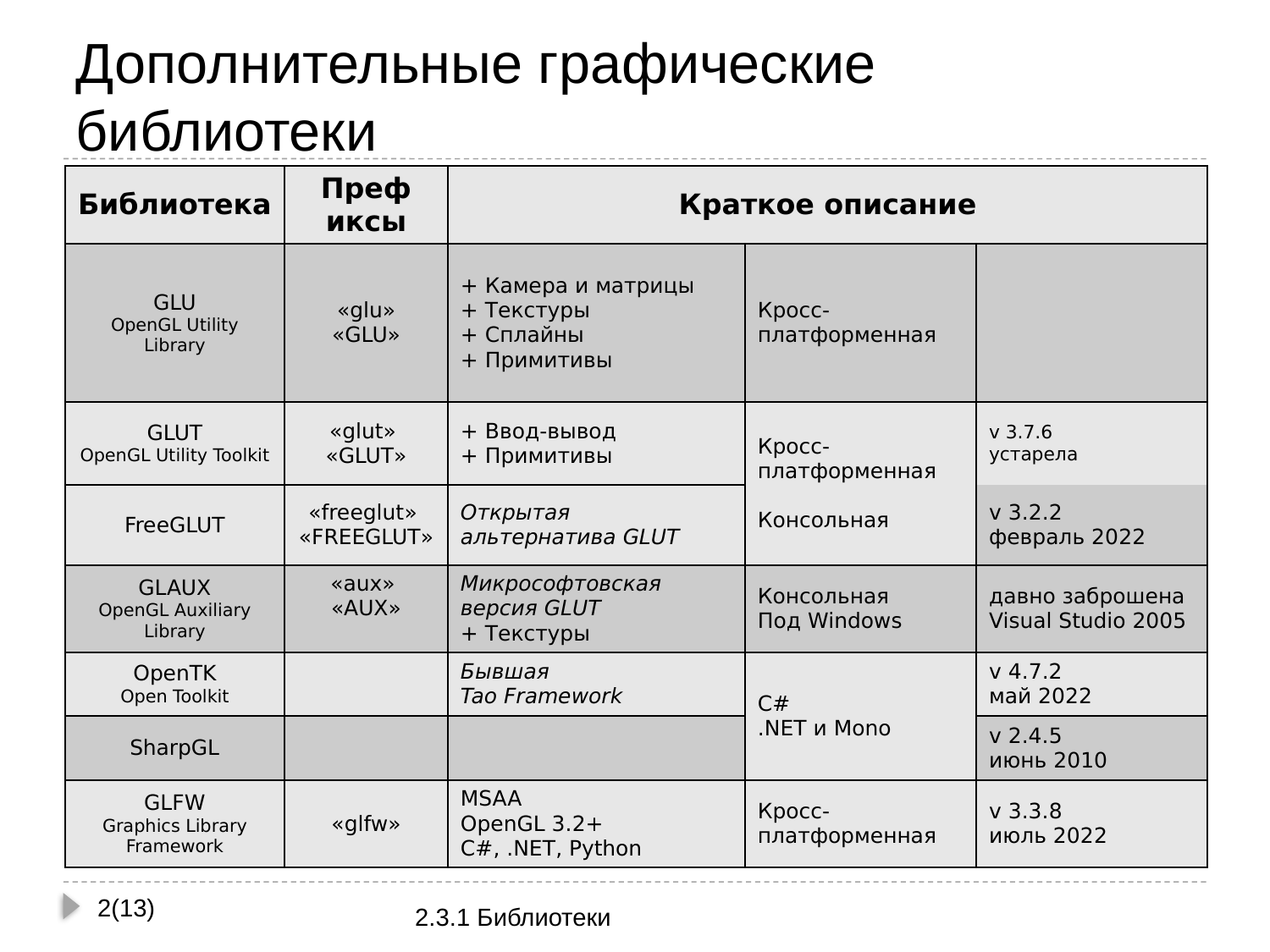

# Дополнительные графические библиотеки
| Библиотека | Преф иксы | Краткое описание |  |  |
| --- | --- | --- | --- | --- |
| GLU OpenGL Utility Library | «glu» «GLU» | + Камера и матрицы + Текстуры + Сплайны + Примитивы | Кросс-платформенная |  |
| GLUT OpenGL Utility Toolkit | «glut» «GLUT» | + Ввод-вывод + Примитивы | Кросс-платформенная Консольная | v 3.7.6 устарела |
|  |  |  |  | v 3.2.2 февраль 2022 |
| FreeGLUT | «freeglut» «FREEGLUT» | Открытая альтернатива GLUT |  |  |
| GLAUX OpenGL Auxiliary Library | «aux» «AUX» | Микрософтовская версия GLUT + Текстуры | Консольная Под Windows | давно заброшена Visual Studio 2005 |
| OpenTK Open Toolkit |  | Бывшая Tao Framework | C# .NET и Mono | v 4.7.2 май 2022 |
| SharpGL |  |  |  | v 2.4.5 июнь 2010 |
| GLFW Graphics Library Framework | «glfw» | MSAA OpenGL 3.2+ C#, .NET, Python | Кросс-платформенная | v 3.3.8 июль 2022 |
2(13)
2.3.1 Библиотеки